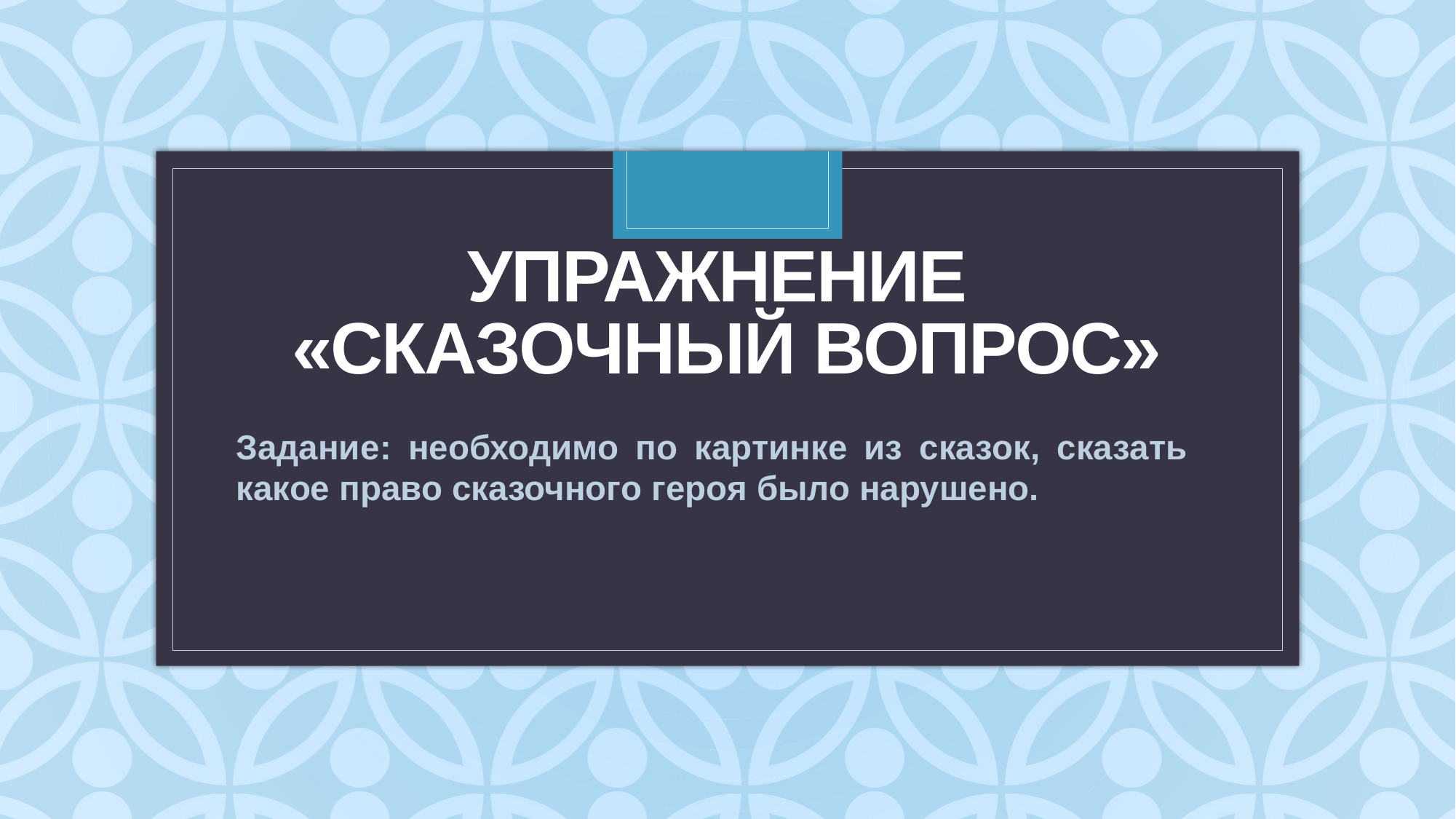

# Упражнение «Сказочный вопрос»
Задание: необходимо по картинке из сказок, сказать какое право сказочного героя было нарушено.